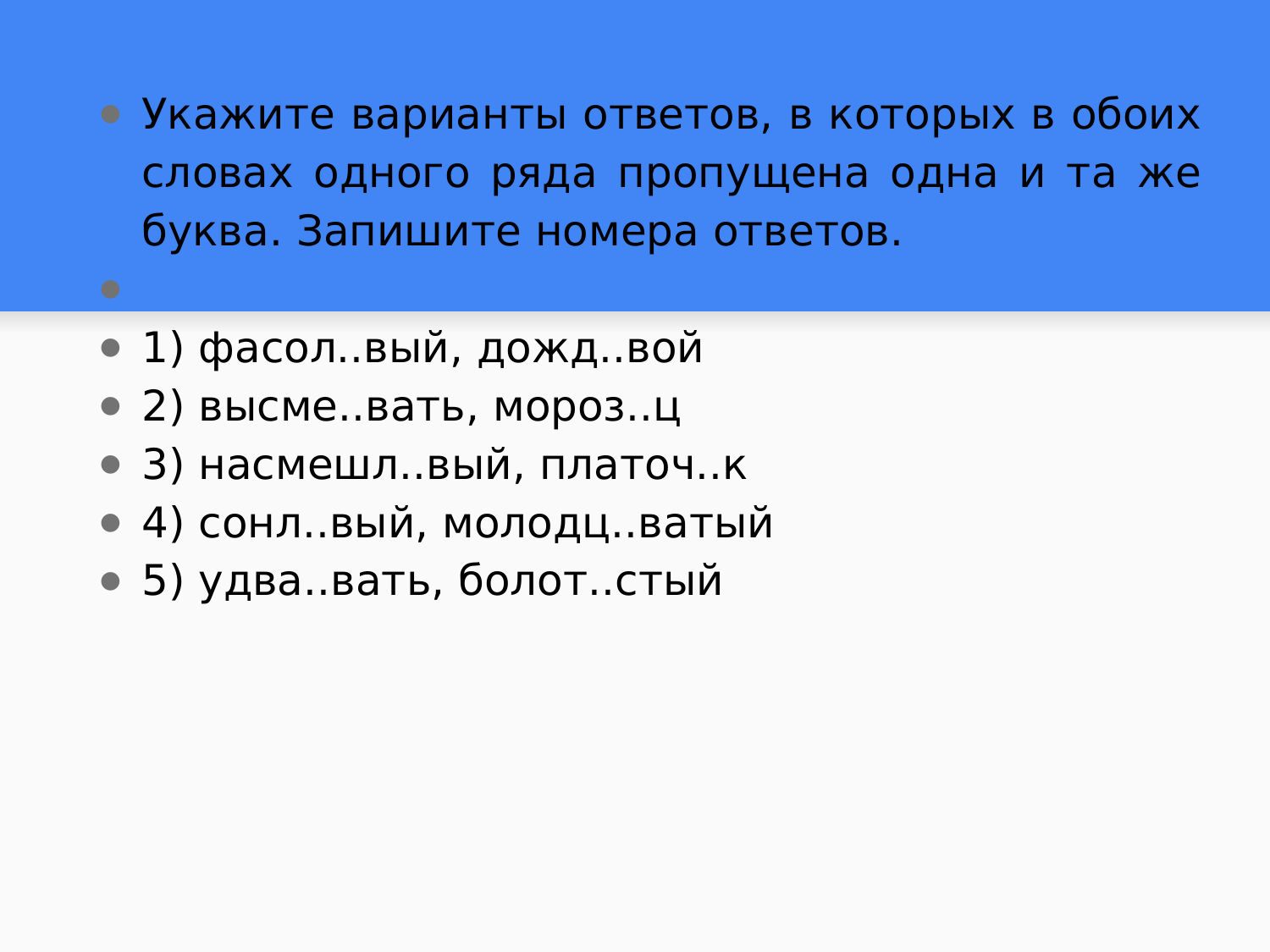

Укажите варианты ответов, в которых в обоих словах одного ряда пропущена одна и та же буква. Запишите номера ответов.

1) фасол..вый, дожд..вой
2) высме..вать, мороз..ц
3) насмешл..вый, платоч..к
4) сонл..вый, молодц..ватый
5) удва..вать, болот..стый